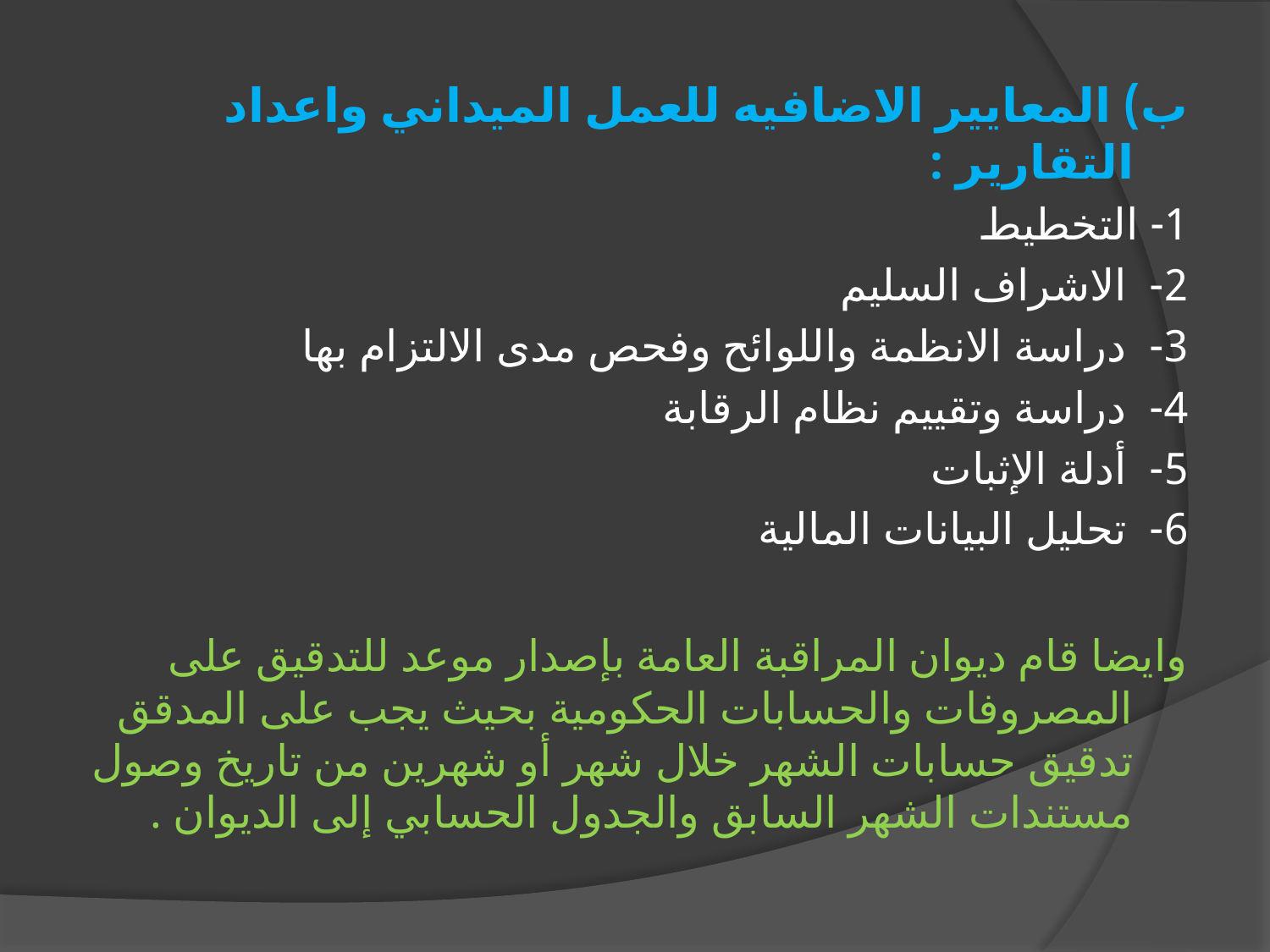

ب) المعايير الاضافيه للعمل الميداني واعداد التقارير :
1- التخطيط
2-  الاشراف السليم
3-  دراسة الانظمة واللوائح وفحص مدى الالتزام بها
4-  دراسة وتقييم نظام الرقابة
5-  أدلة الإثبات
6-  تحليل البيانات المالية

وايضا قام ديوان المراقبة العامة بإصدار موعد للتدقيق على المصروفات والحسابات الحكومية بحيث يجب على المدقق تدقيق حسابات الشهر خلال شهر أو شهرين من تاريخ وصول مستندات الشهر السابق والجدول الحسابي إلى الديوان .